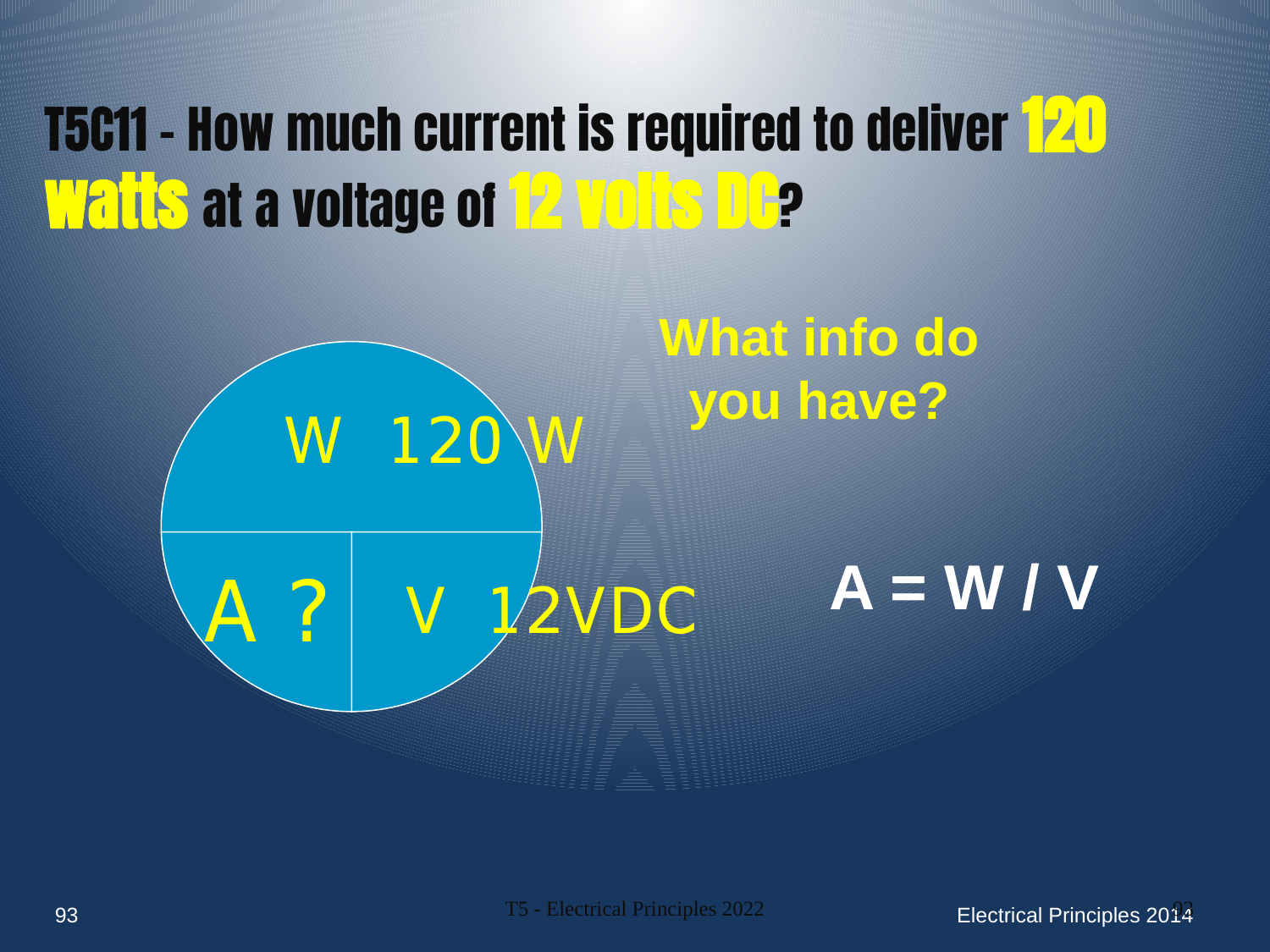

T5C11 – How much current is required to deliver 120 watts at a voltage of 12 volts DC?
What info do you have?

W  120 W
A ?
V  12VDC
A = W / V
93
Electrical Principles 2014
T5 - Electrical Principles 2022
93